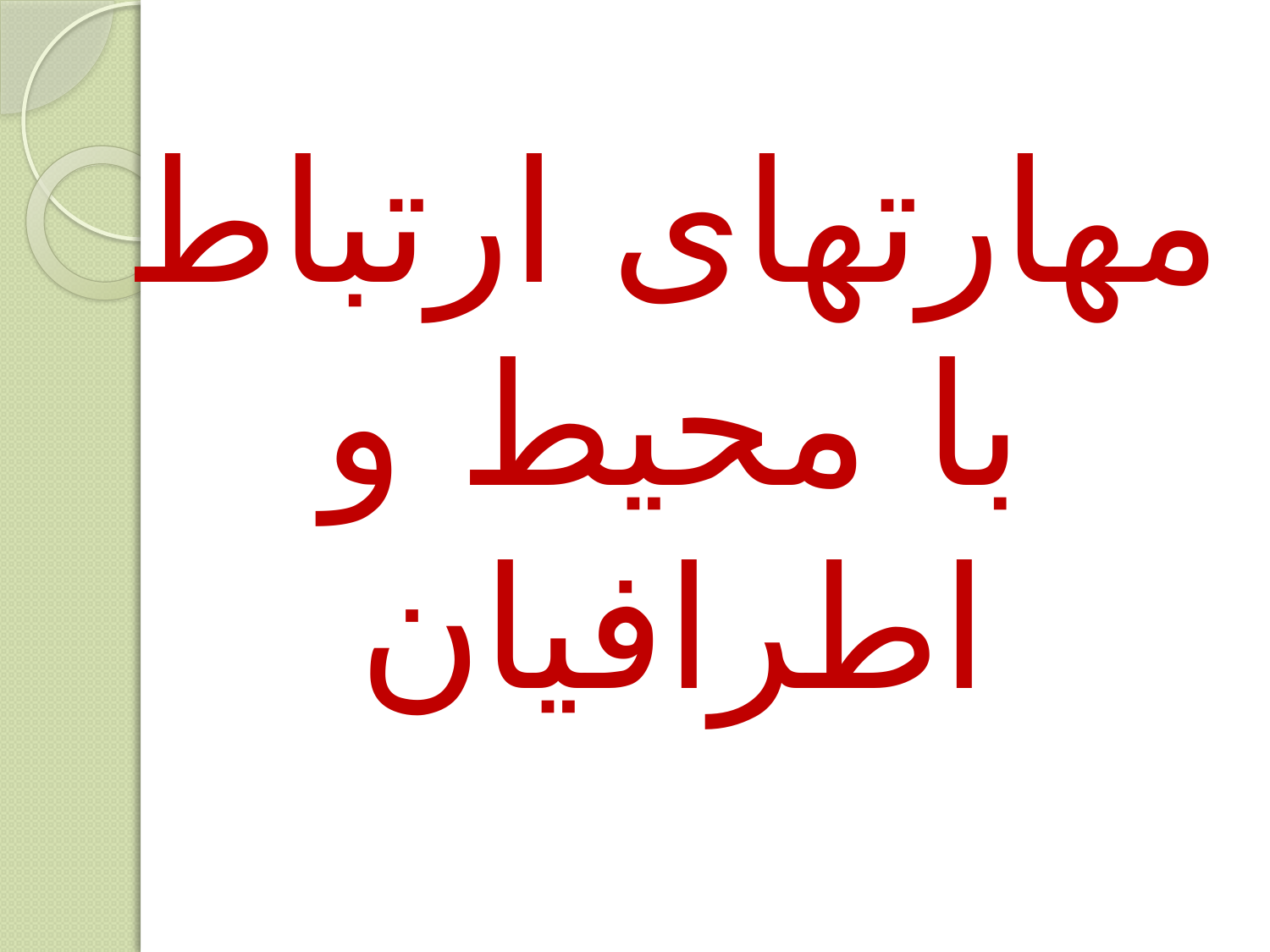

# مهارتهای ارتباط با محیط و اطرافیان